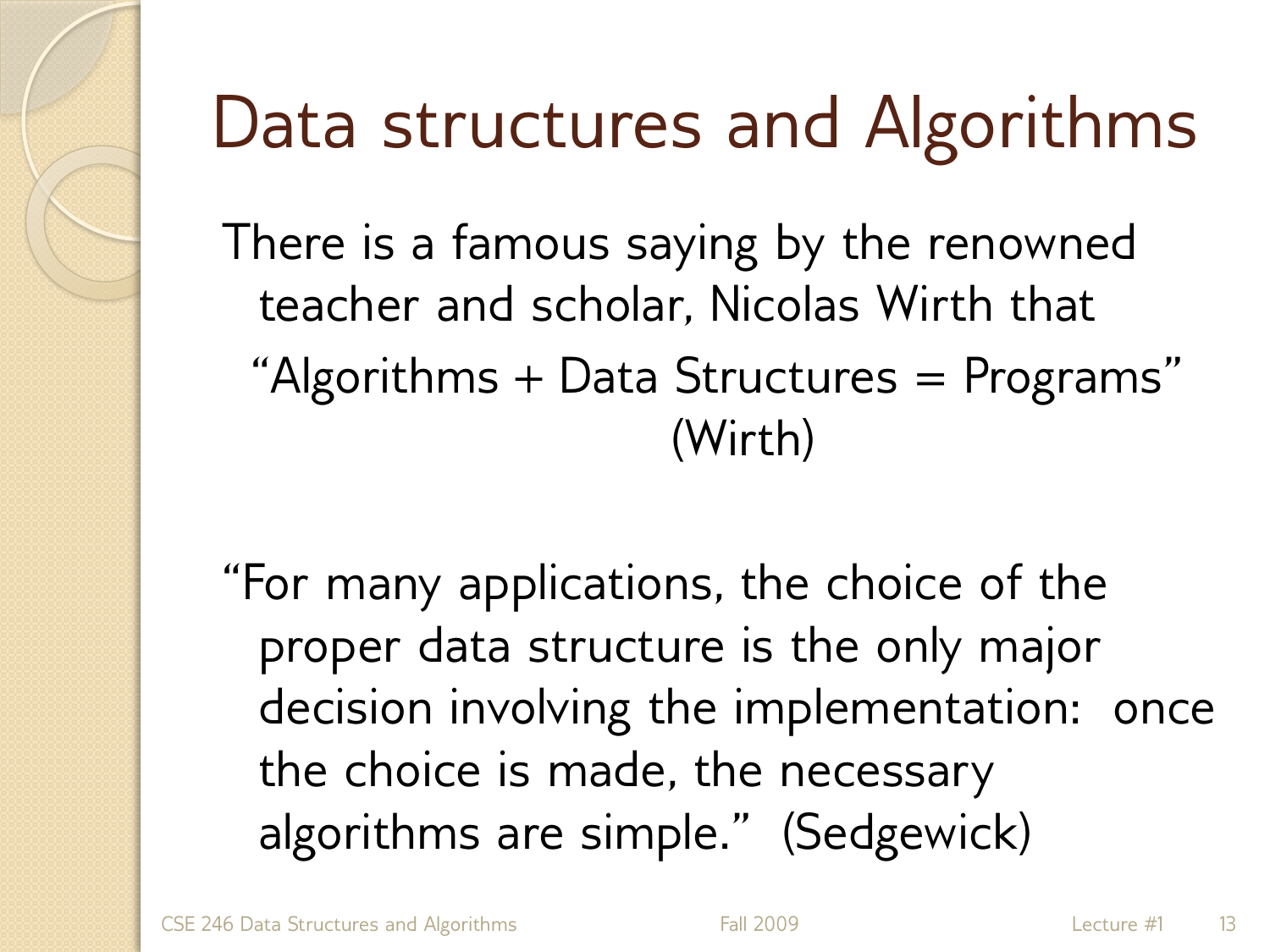

# Data structures and Algorithms
There is a famous saying by the renowned teacher and scholar, Nicolas Wirth that
“Algorithms + Data Structures = Programs”  (Wirth)

“For many applications, the choice of the proper data structure is the only major decision involving the implementation:  once the choice is made, the necessary algorithms are simple.”  (Sedgewick)

CSE 246 Data Structures and Algorithms                                Fall 2009                                           Lecture #1
13